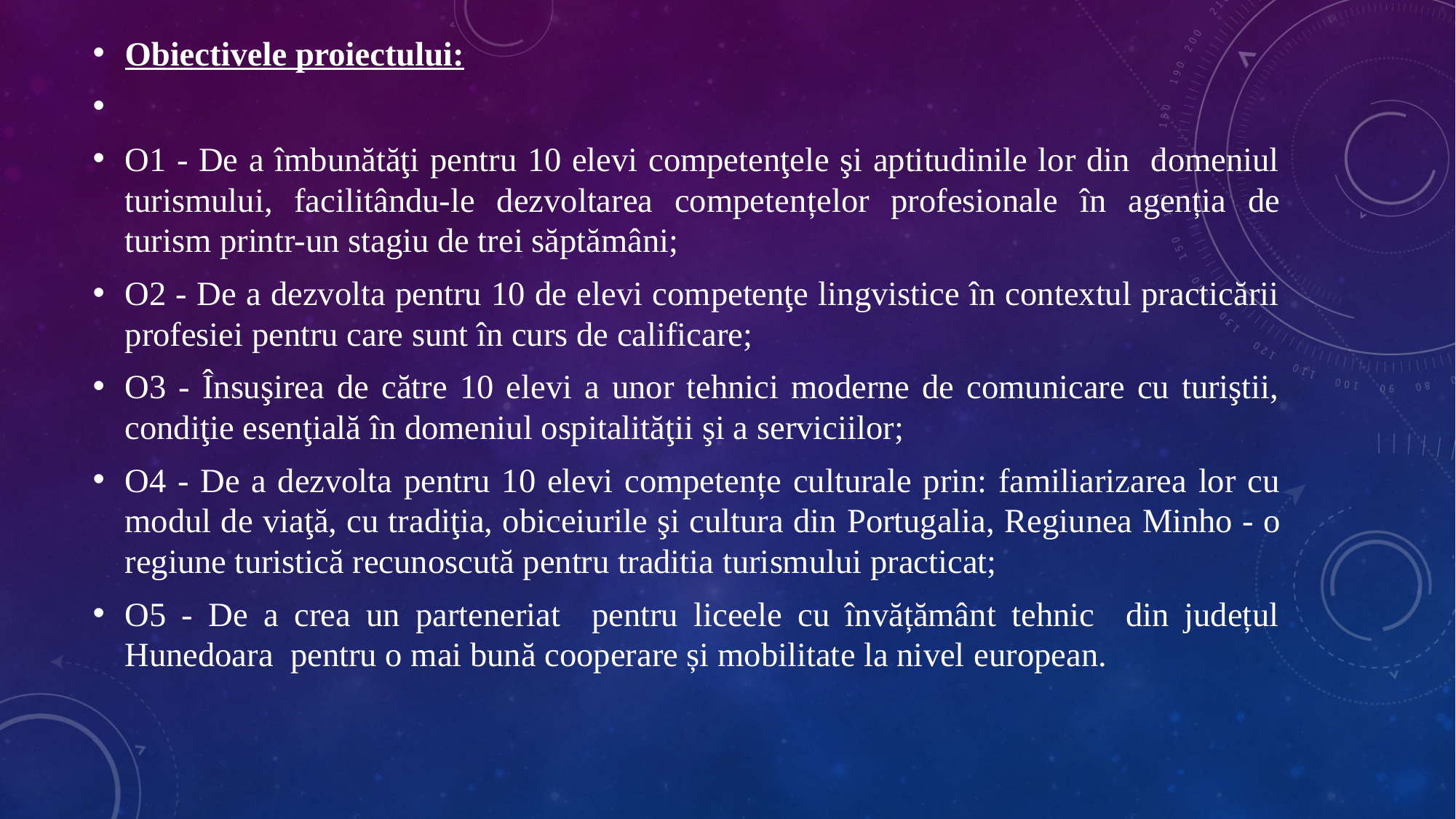

Obiectivele proiectului:

O1 - De a îmbunătăţi pentru 10 elevi competenţele şi aptitudinile lor din  domeniul turismului, facilitându-le dezvoltarea competențelor profesionale în agenția de turism printr-un stagiu de trei săptămâni;
O2 - De a dezvolta pentru 10 de elevi competenţe lingvistice în contextul practicării profesiei pentru care sunt în curs de calificare;
O3 - Însuşirea de către 10 elevi a unor tehnici moderne de comunicare cu turiştii, condiţie esenţială în domeniul ospitalităţii şi a serviciilor;
O4 - De a dezvolta pentru 10 elevi competențe culturale prin: familiarizarea lor cu modul de viaţă, cu tradiţia, obiceiurile şi cultura din Portugalia, Regiunea Minho - o regiune turistică recunoscută pentru traditia turismului practicat;
O5 - De a crea un parteneriat  pentru liceele cu învățământ tehnic  din județul Hunedoara  pentru o mai bună cooperare și mobilitate la nivel european.